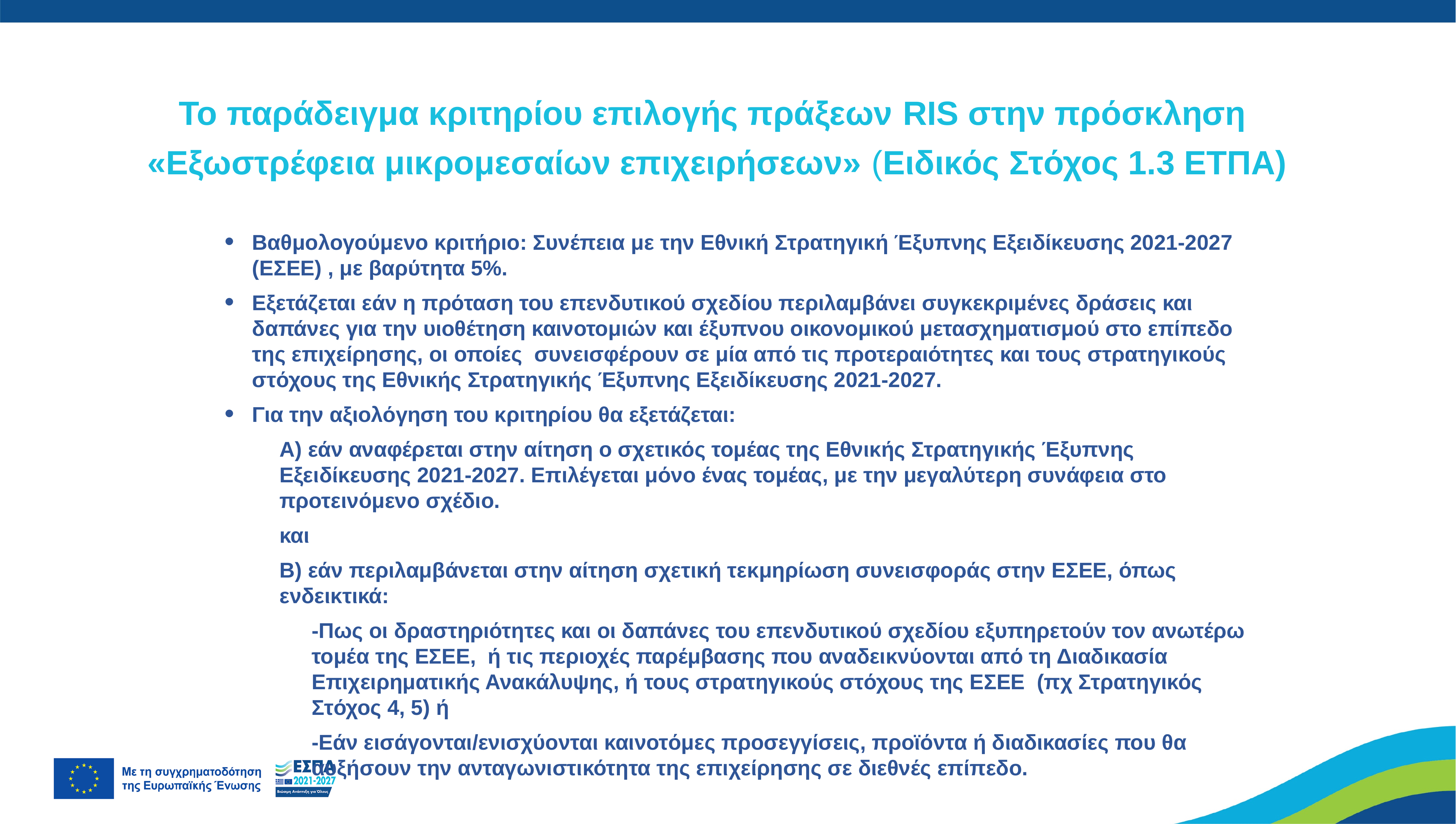

Το παράδειγμα κριτηρίου επιλογής πράξεων RIS στην πρόσκληση
«Εξωστρέφεια μικρομεσαίων επιχειρήσεων» (Ειδικός Στόχος 1.3 ΕΤΠΑ)
Βαθμολογούμενο κριτήριο: Συνέπεια με την Εθνική Στρατηγική Έξυπνης Εξειδίκευσης 2021-2027 (ΕΣΕΕ) , με βαρύτητα 5%.
Εξετάζεται εάν η πρόταση του επενδυτικού σχεδίου περιλαμβάνει συγκεκριμένες δράσεις και δαπάνες για την υιοθέτηση καινοτομιών και έξυπνου οικονομικού μετασχηματισμού στο επίπεδο της επιχείρησης, οι οποίες  συνεισφέρουν σε μία από τις προτεραιότητες και τους στρατηγικούς στόχους της Εθνικής Στρατηγικής Έξυπνης Εξειδίκευσης 2021-2027.
Για την αξιολόγηση του κριτηρίου θα εξετάζεται:
Α) εάν αναφέρεται στην αίτηση ο σχετικός τομέας της Εθνικής Στρατηγικής Έξυπνης Εξειδίκευσης 2021-2027. Επιλέγεται μόνο ένας τομέας, με την μεγαλύτερη συνάφεια στο προτεινόμενο σχέδιο.
και
Β) εάν περιλαμβάνεται στην αίτηση σχετική τεκμηρίωση συνεισφοράς στην ΕΣΕΕ, όπως ενδεικτικά:
-Πως οι δραστηριότητες και οι δαπάνες του επενδυτικού σχεδίου εξυπηρετούν τον ανωτέρω τομέα της ΕΣΕΕ,  ή τις περιοχές παρέμβασης που αναδεικνύονται από τη Διαδικασία Επιχειρηματικής Ανακάλυψης, ή τους στρατηγικούς στόχους της ΕΣΕΕ  (πχ Στρατηγικός Στόχος 4, 5) ή
-Εάν εισάγονται/ενισχύονται καινοτόμες προσεγγίσεις, προϊόντα ή διαδικασίες που θα αυξήσουν την ανταγωνιστικότητα της επιχείρησης σε διεθνές επίπεδο.